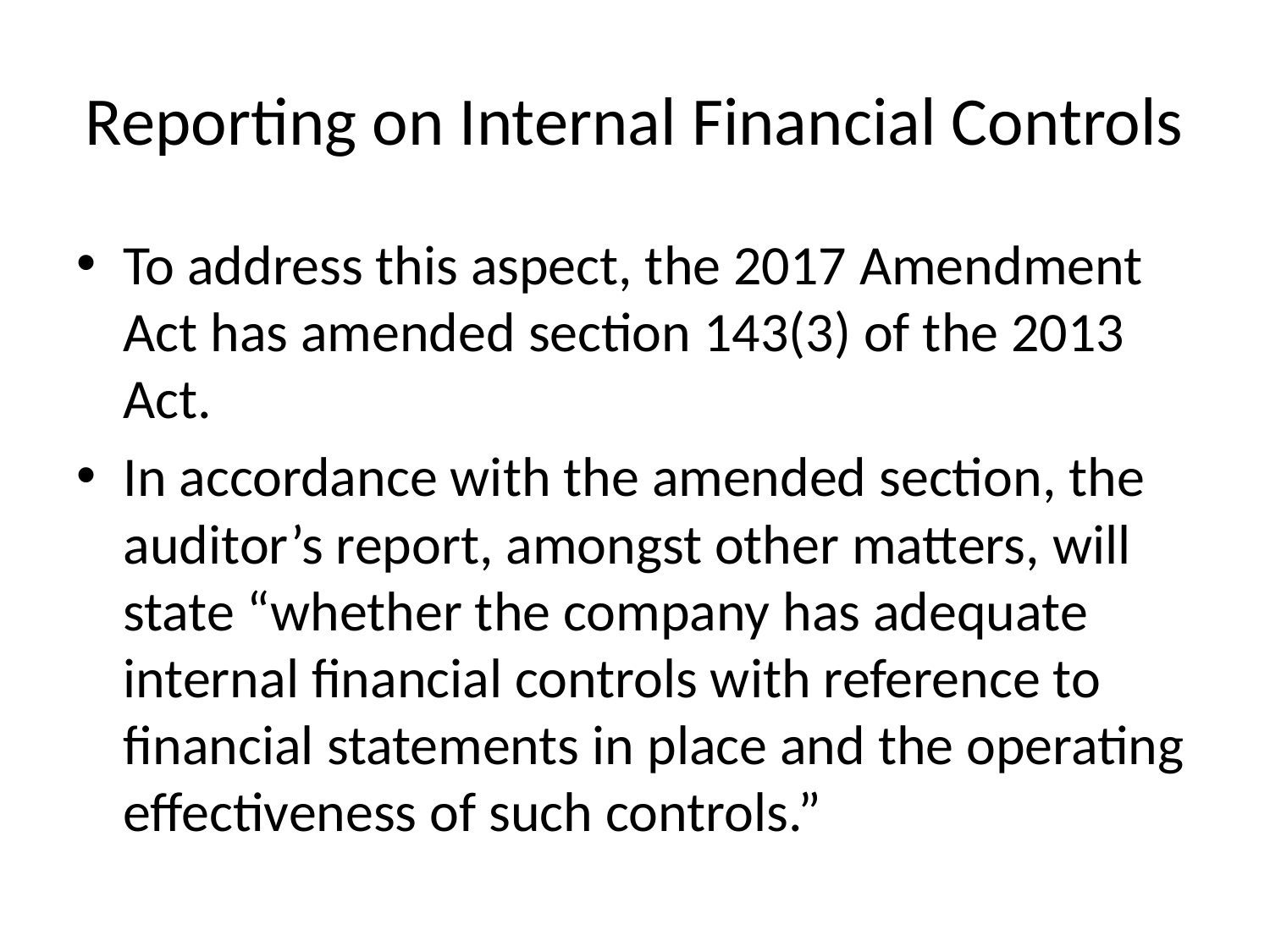

# Reporting on Internal Financial Controls
To address this aspect, the 2017 Amendment Act has amended section 143(3) of the 2013 Act.
In accordance with the amended section, the auditor’s report, amongst other matters, will state “whether the company has adequate internal financial controls with reference to financial statements in place and the operating effectiveness of such controls.”